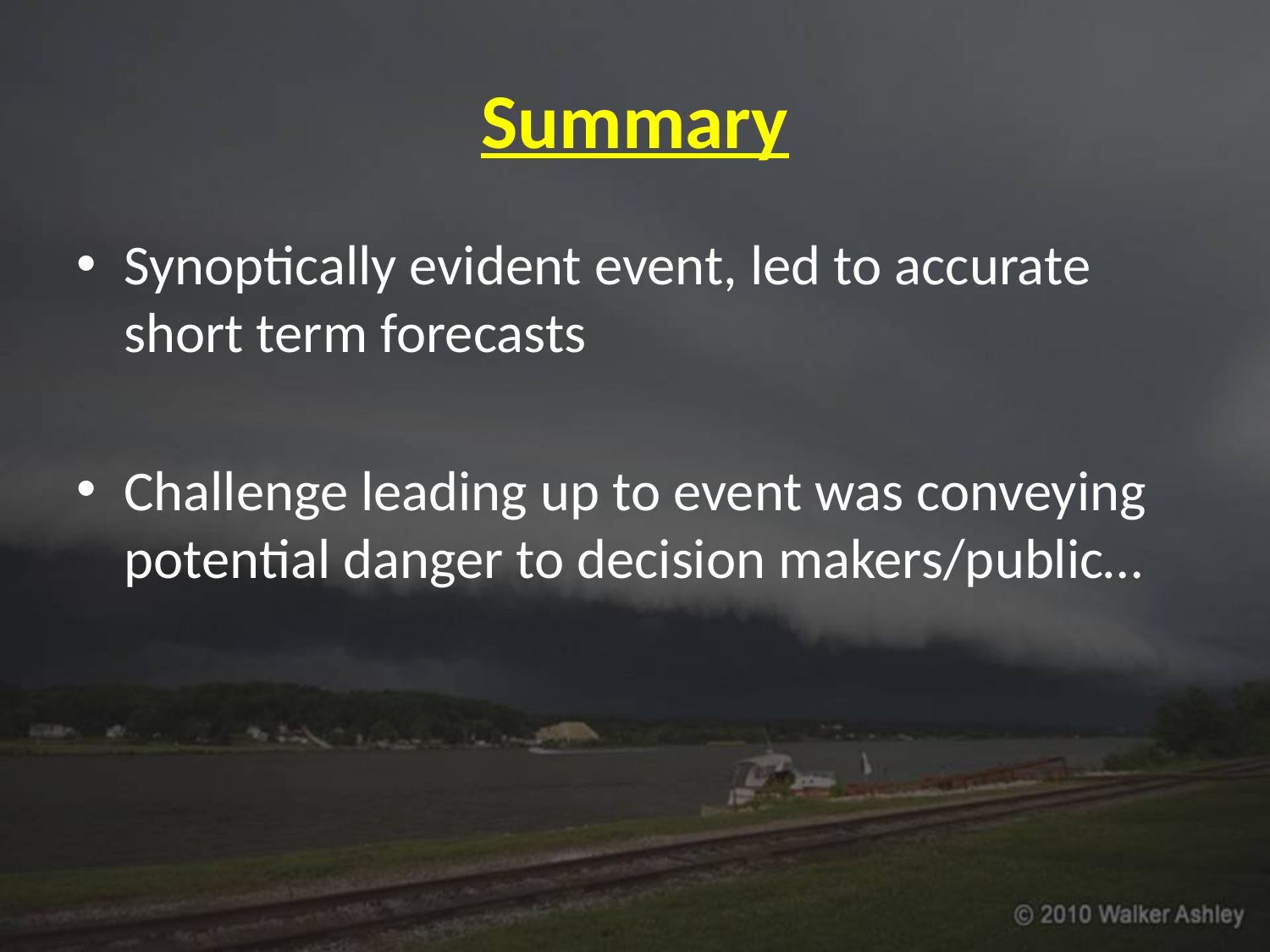

# Summary
Synoptically evident event, led to accurate short term forecasts

Challenge leading up to event was conveying potential danger to decision makers/public…